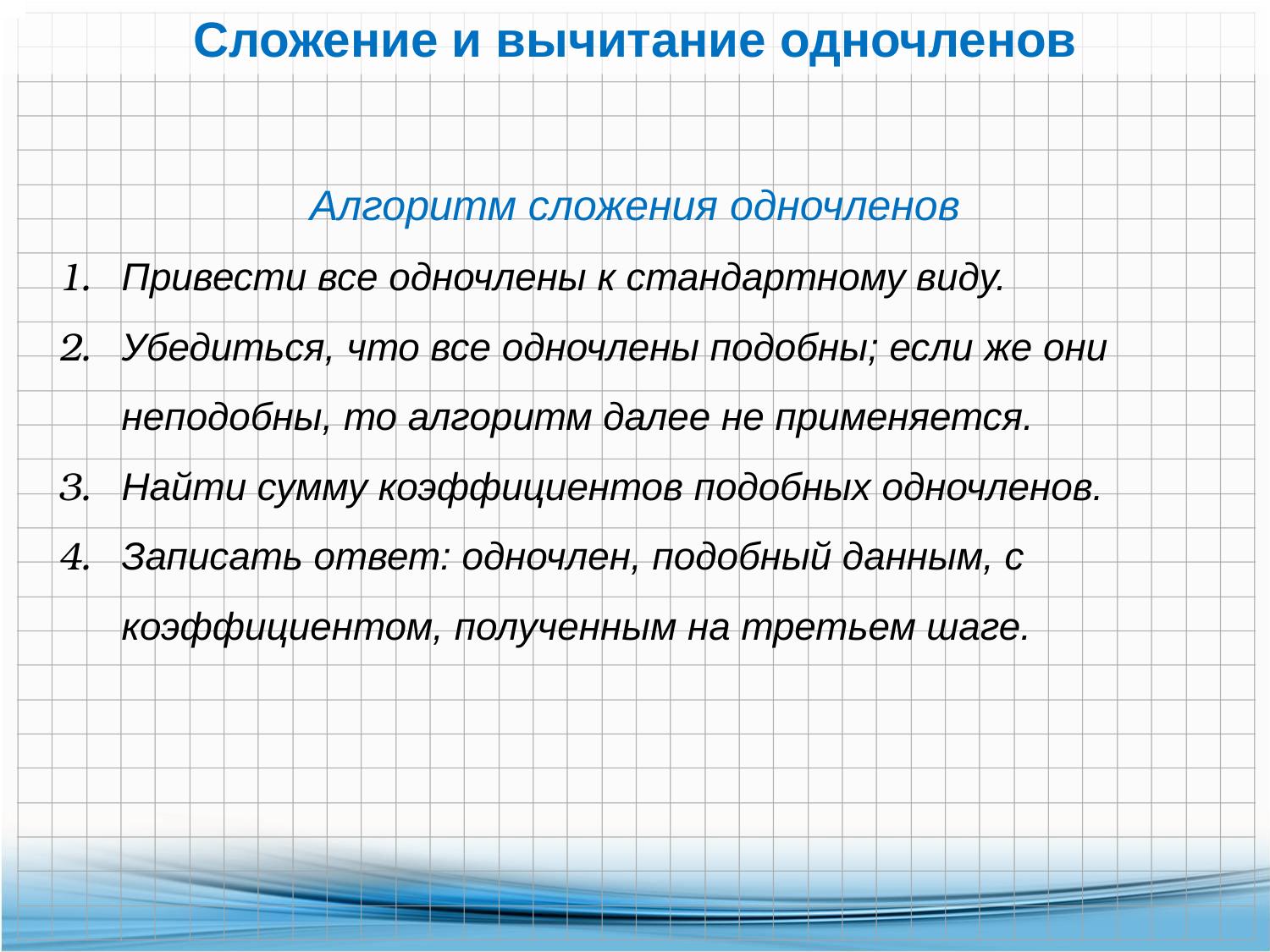

Сложение и вычитание одночленов
Алгоритм сложения одночленов
Привести все одночлены к стандартному виду.
Убедиться, что все одночлены подобны; если же они неподобны, то алгоритм далее не применяется.
Найти сумму коэффициентов подобных одночленов.
Записать ответ: одночлен, подобный данным, с коэффициентом, полученным на третьем шаге.